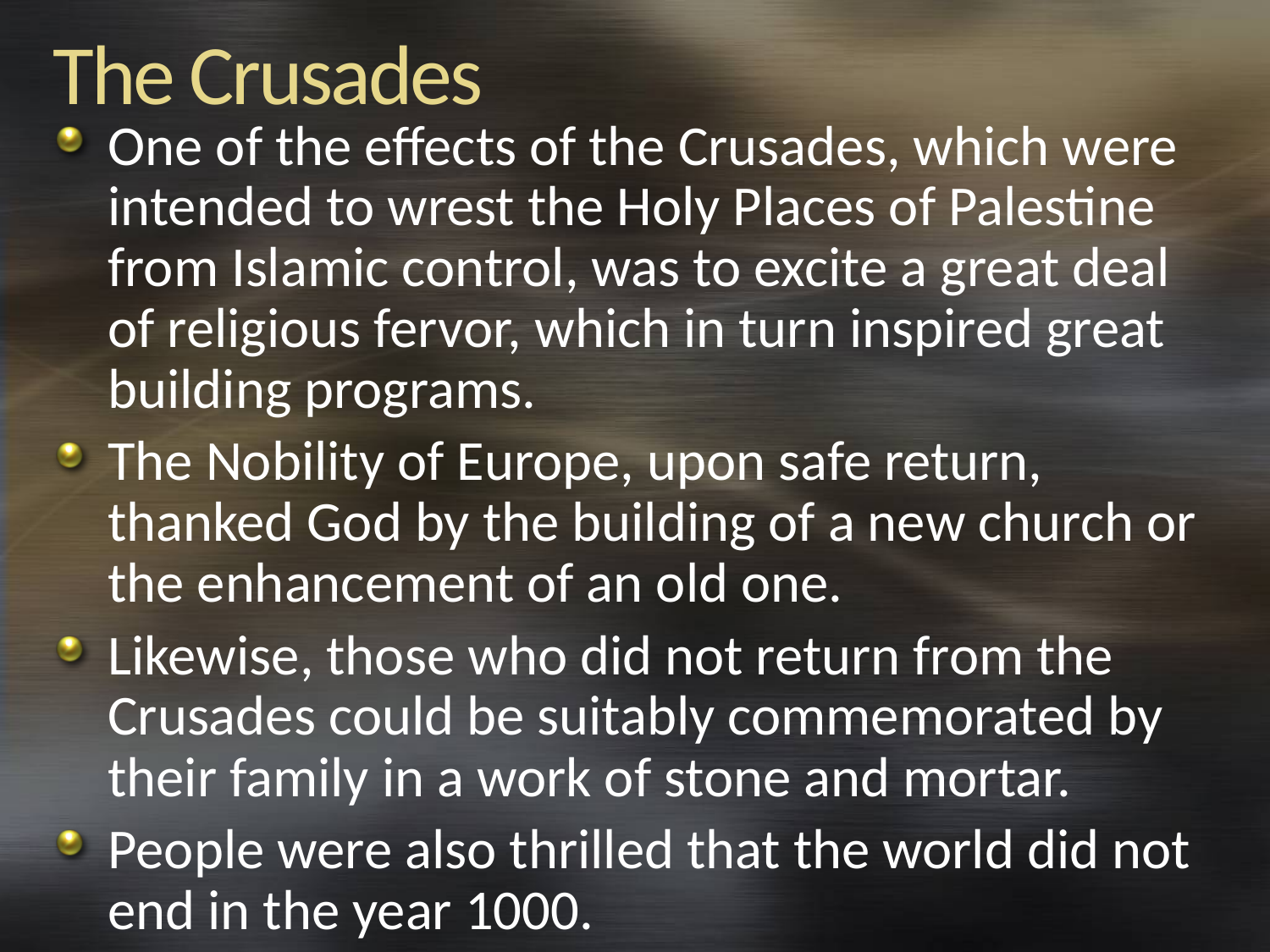

# The Crusades
One of the effects of the Crusades, which were intended to wrest the Holy Places of Palestine from Islamic control, was to excite a great deal of religious fervor, which in turn inspired great building programs.
The Nobility of Europe, upon safe return, thanked God by the building of a new church or the enhancement of an old one.
Likewise, those who did not return from the Crusades could be suitably commemorated by their family in a work of stone and mortar.
People were also thrilled that the world did not end in the year 1000.